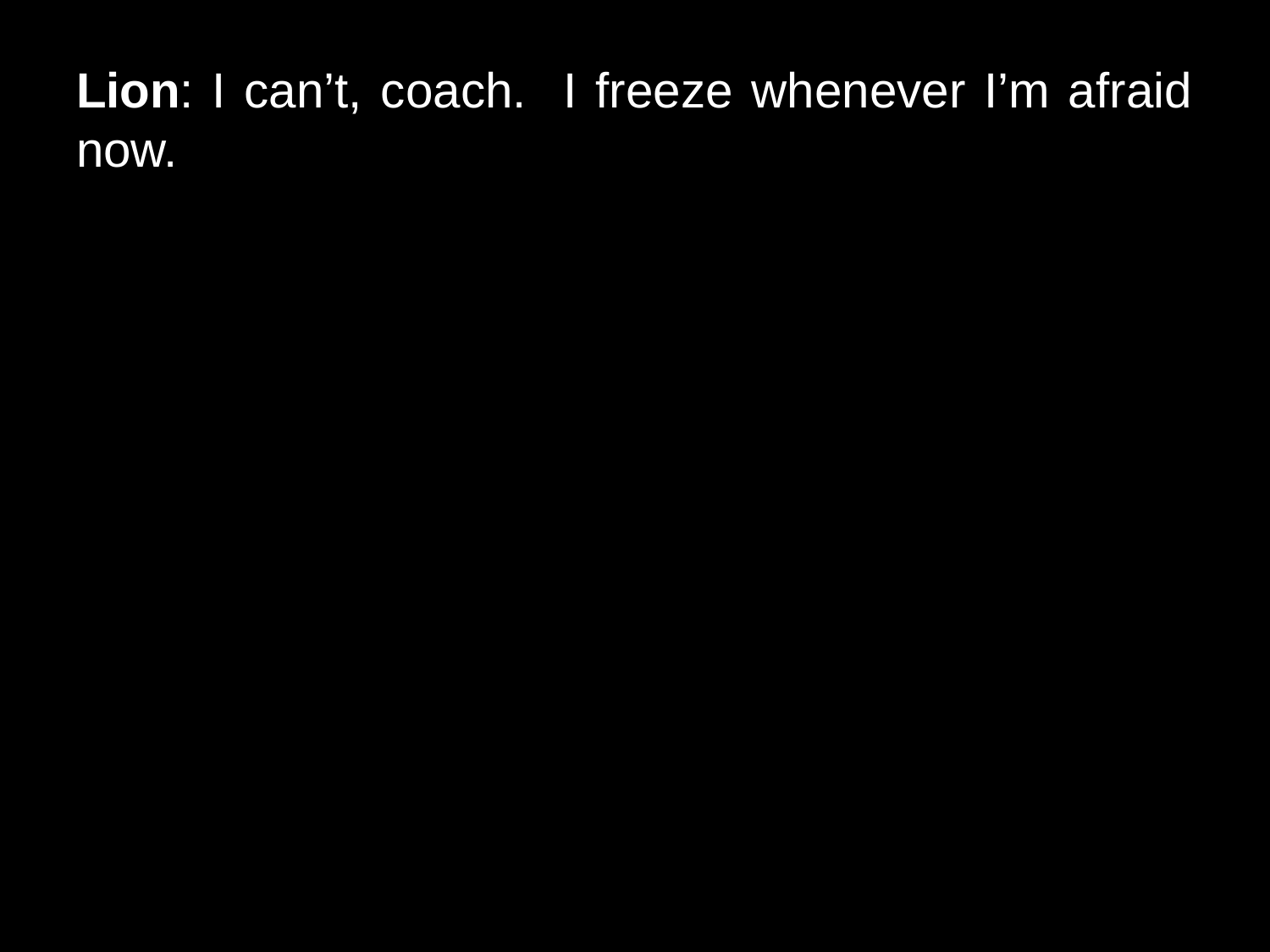

# Lion: I can’t, coach.  I freeze whenever I’m afraid now.